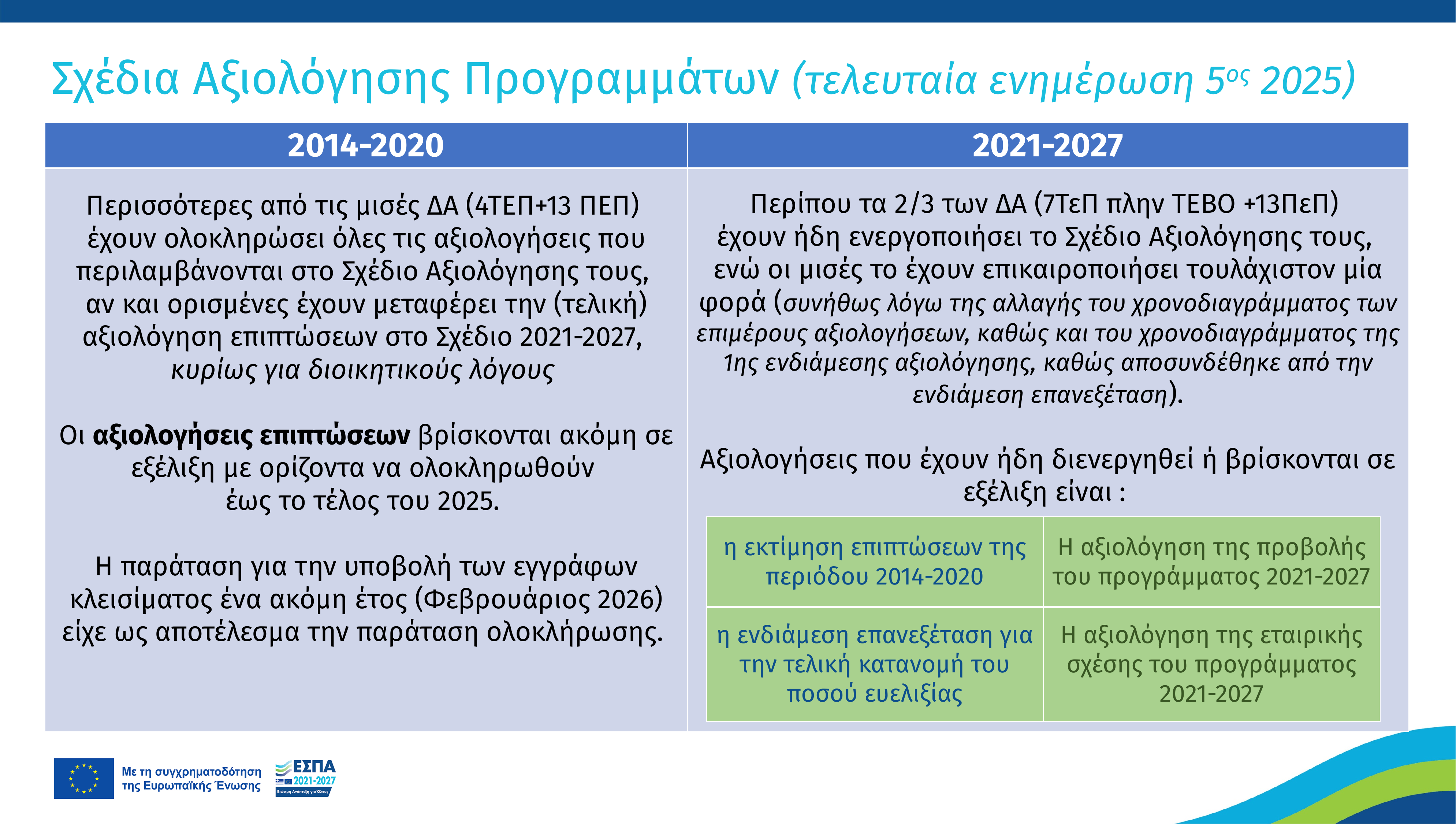

# Σχέδια Αξιολόγησης Προγραμμάτων (τελευταία ενημέρωση 5ος 2025)
| 2014-2020 | 2021-2027 |
| --- | --- |
| Περισσότερες από τις μισές ΔΑ (4ΤΕΠ+13 ΠΕΠ) έχουν ολοκληρώσει όλες τις αξιολογήσεις που περιλαμβάνονται στο Σχέδιο Αξιολόγησης τους, αν και ορισμένες έχουν μεταφέρει την (τελική) αξιολόγηση επιπτώσεων στο Σχέδιο 2021-2027, κυρίως για διοικητικούς λόγους Οι αξιολογήσεις επιπτώσεων βρίσκονται ακόμη σε εξέλιξη με ορίζοντα να ολοκληρωθούν έως το τέλος του 2025. Η παράταση για την υποβολή των εγγράφων κλεισίματος ένα ακόμη έτος (Φεβρουάριος 2026) είχε ως αποτέλεσμα την παράταση ολοκλήρωσης. | Περίπου τα 2/3 των ΔΑ (7ΤεΠ πλην ΤΕΒΟ +13ΠεΠ) έχουν ήδη ενεργοποιήσει το Σχέδιο Αξιολόγησης τους, ενώ οι μισές το έχουν επικαιροποιήσει τουλάχιστον μία φορά (συνήθως λόγω της αλλαγής του χρονοδιαγράμματος των επιμέρους αξιολογήσεων, καθώς και του χρονοδιαγράμματος της 1ης ενδιάμεσης αξιολόγησης, καθώς αποσυνδέθηκε από την ενδιάμεση επανεξέταση). Αξιολογήσεις που έχουν ήδη διενεργηθεί ή βρίσκονται σε εξέλιξη είναι : |
| η εκτίμηση επιπτώσεων της περιόδου 2014-2020 | Η αξιολόγηση της προβολής του προγράμματος 2021-2027 |
| --- | --- |
| η ενδιάμεση επανεξέταση για την τελική κατανομή του ποσού ευελιξίας | Η αξιολόγηση της εταιρικής σχέσης του προγράμματος 2021-2027 |